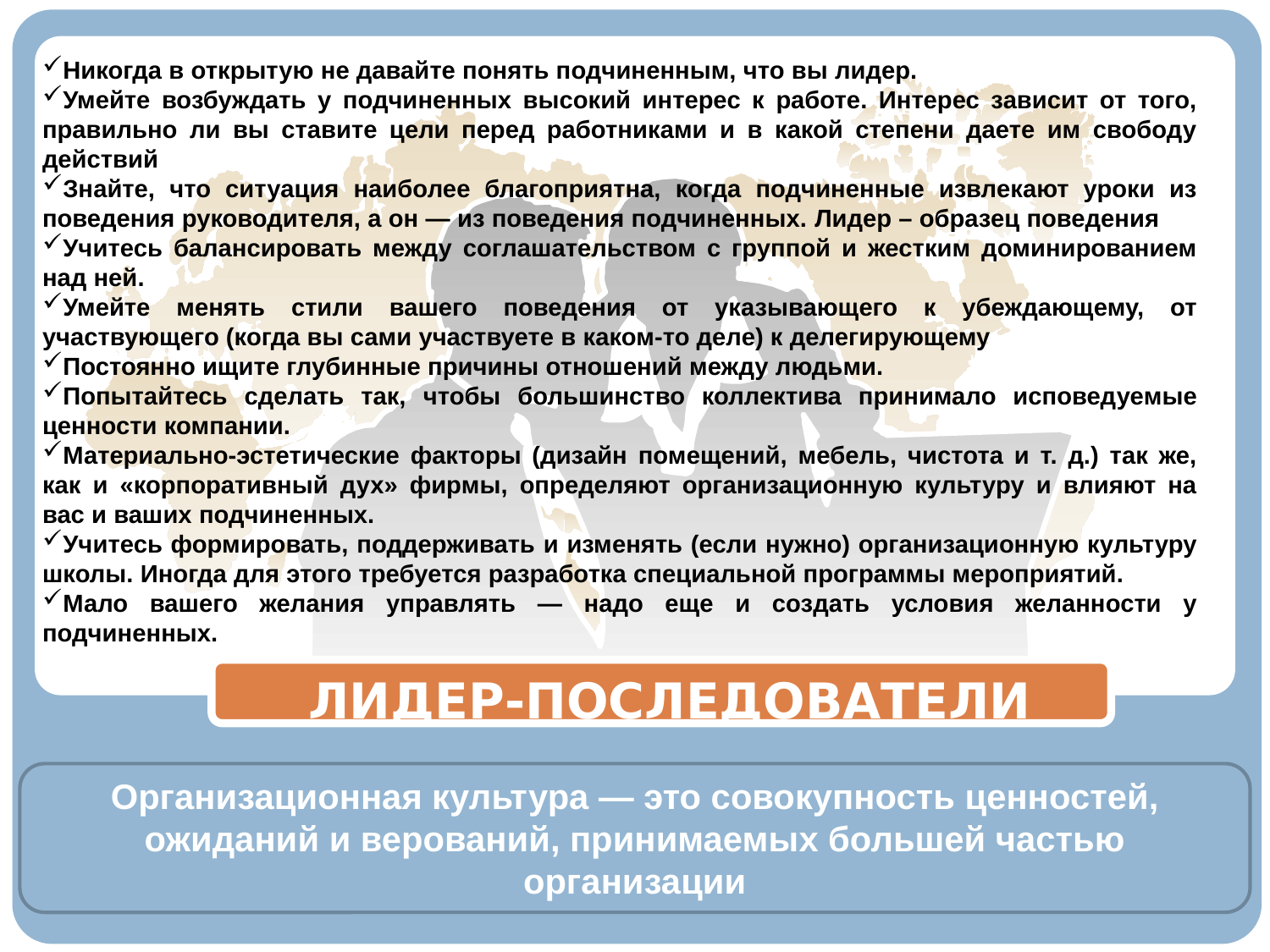

Никогда в открытую не давайте понять подчиненным, что вы лидер.
Умейте возбуждать у подчиненных высокий интерес к работе. Интерес зависит от того, правильно ли вы ставите цели перед работниками и в какой степени даете им свободу действий
Знайте, что ситуация наиболее благоприятна, когда подчиненные извлекают уроки из поведения руководителя, а он — из поведения подчиненных. Лидер – образец поведения
Учитесь балансировать между соглашательством с группой и жестким доминированием над ней.
Умейте менять стили вашего поведения от указывающего к убеждающему, от участвующего (когда вы сами участвуете в каком-то деле) к делегирующему
Постоянно ищите глубинные причины отношений между людьми.
Попытайтесь сделать так, чтобы большинство коллектива принимало исповедуемые ценности компании.
Материально-эстетические факторы (дизайн помещений, мебель, чистота и т. д.) так же, как и «корпоративный дух» фирмы, определяют организационную культуру и влияют на вас и ваших подчиненных.
Учитесь формировать, поддерживать и изменять (если нужно) организационную культуру школы. Иногда для этого требуется разработка специальной программы мероприятий.
Мало вашего желания управлять — надо еще и создать условия желанности у подчиненных.

ЛИДЕР-ПОСЛЕДОВАТЕЛИ
Организационная культура — это совокупность ценностей, ожиданий и верований, принимаемых большей частью организации